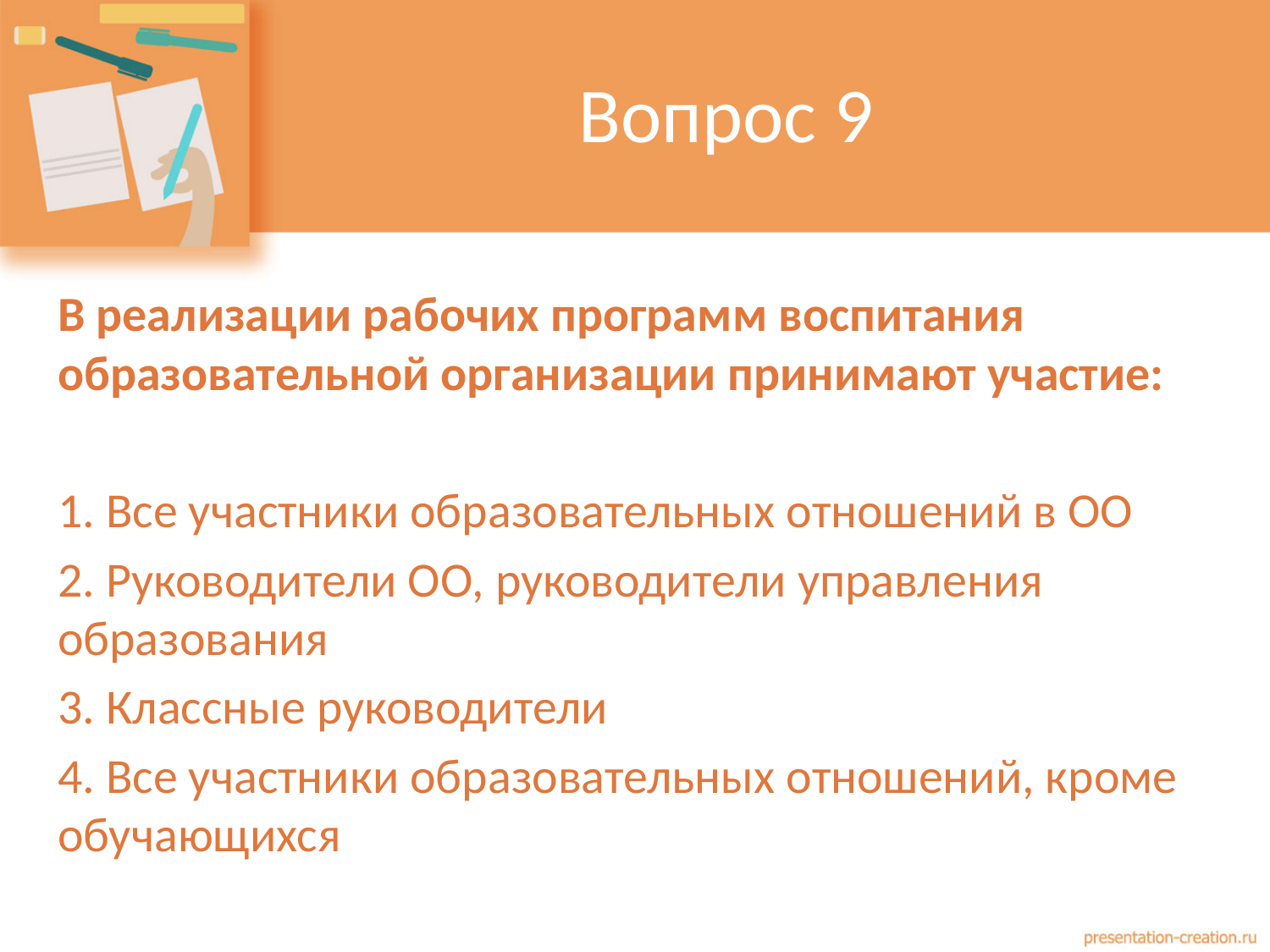

# Вопрос 9
В реализации рабочих программ воспитания образовательной организации принимают участие:

1. Все участники образовательных отношений в ОО
2. Руководители ОО, руководители управления образования
3. Классные руководители
4. Все участники образовательных отношений, кроме обучающихся